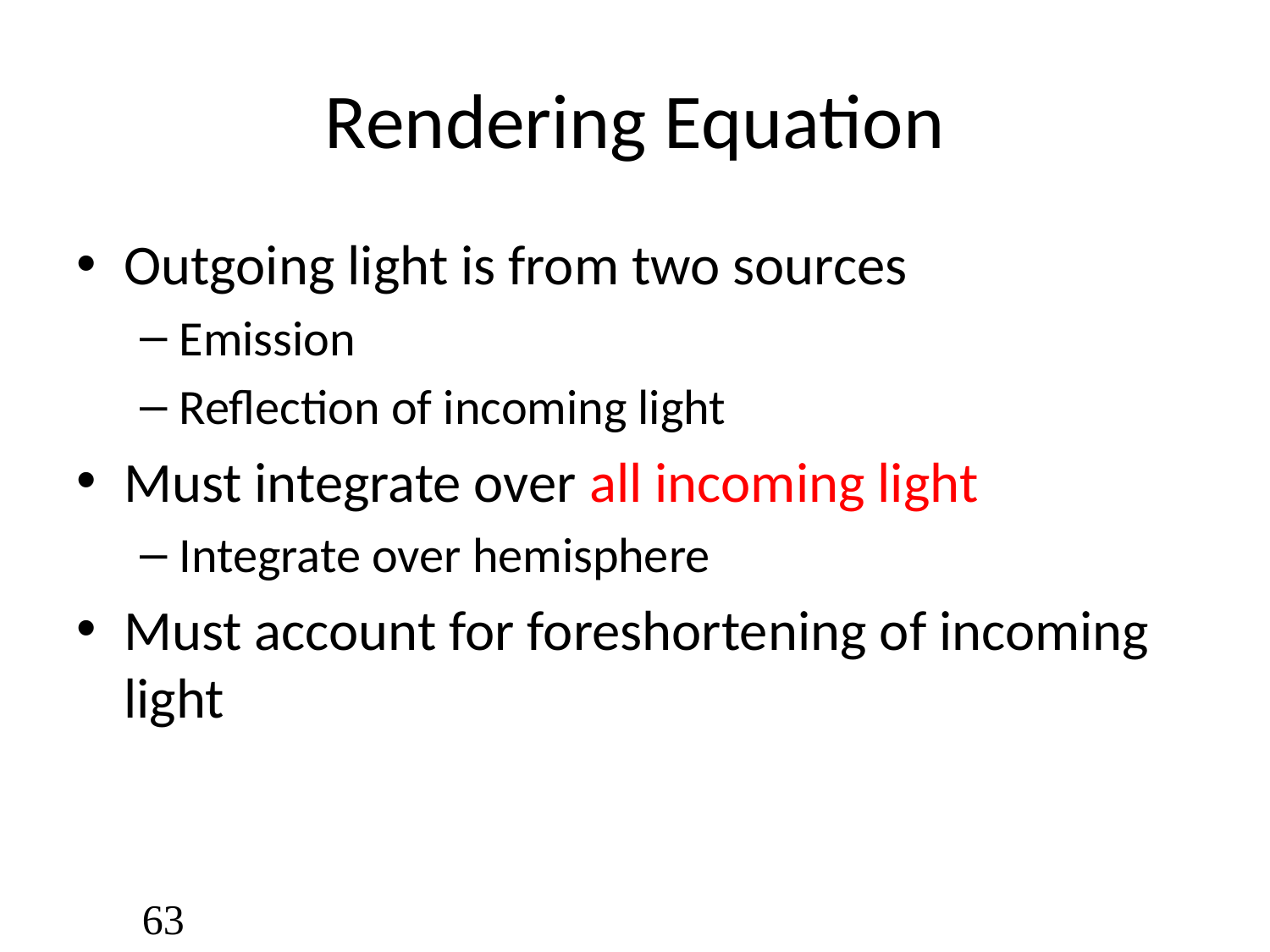

# Rendering Equation
Outgoing light is from two sources
Emission
Reflection of incoming light
Must integrate over all incoming light
Integrate over hemisphere
Must account for foreshortening of incoming light
63